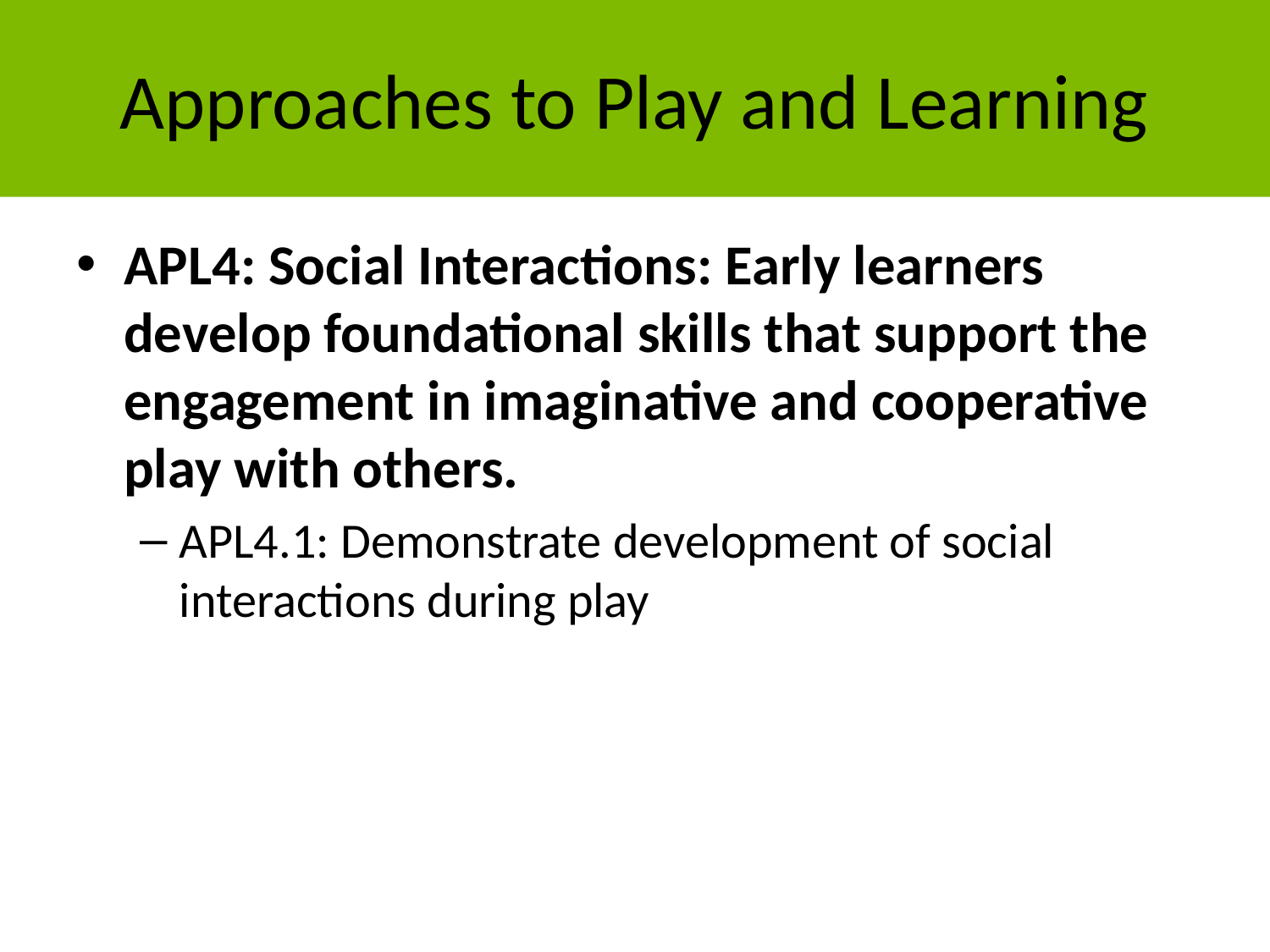

# Approaches to Play and Learning
APL4: Social Interactions: Early learners develop foundational skills that support the engagement in imaginative and cooperative play with others.
APL4.1: Demonstrate development of social interactions during play